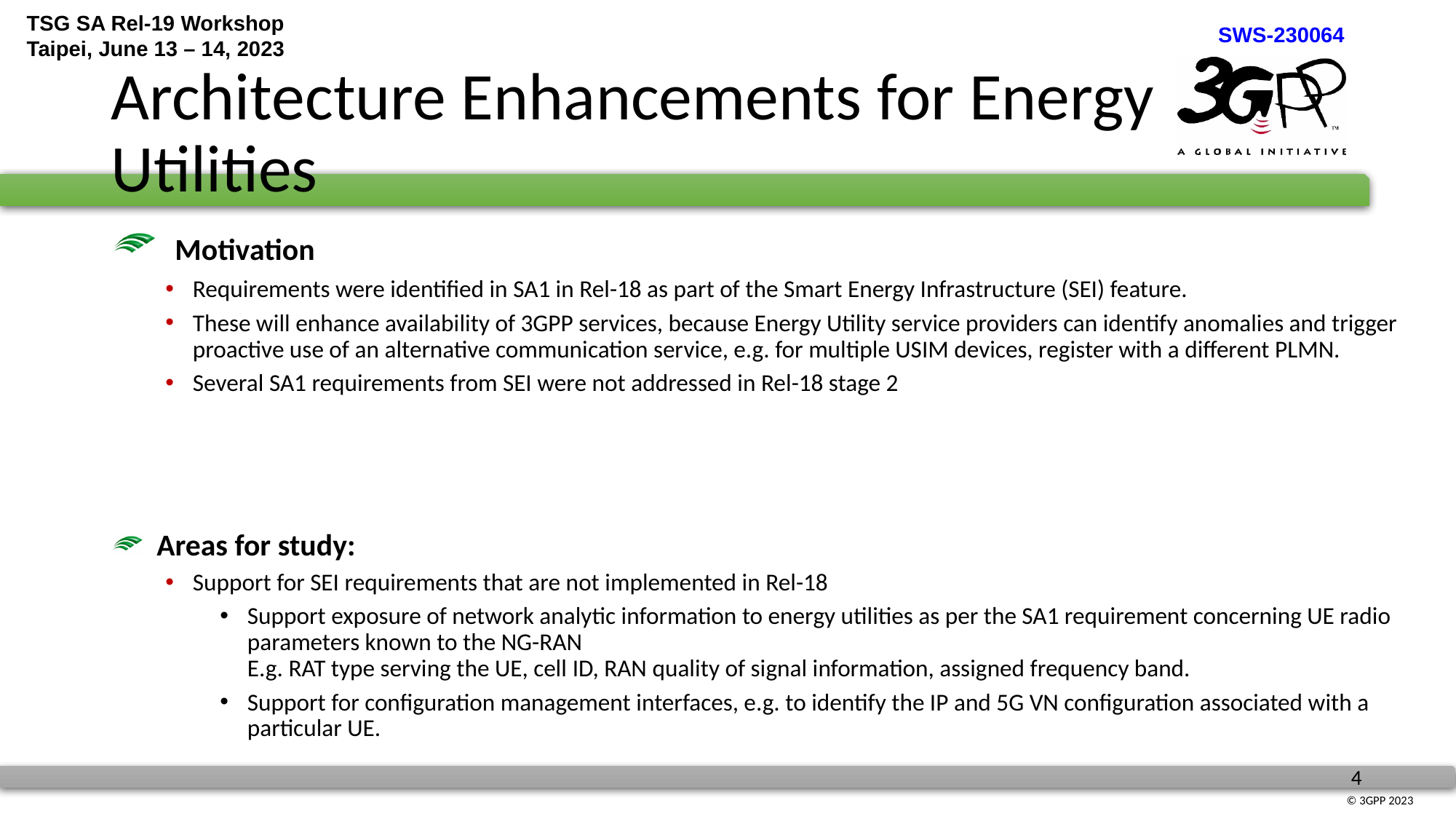

# Architecture Enhancements for Energy Utilities
  Motivation
Requirements were identified in SA1 in Rel-18 as part of the Smart Energy Infrastructure (SEI) feature.
These will enhance availability of 3GPP services, because Energy Utility service providers can identify anomalies and trigger proactive use of an alternative communication service, e.g. for multiple USIM devices, register with a different PLMN.
Several SA1 requirements from SEI were not addressed in Rel-18 stage 2

  Areas for study:
Support for SEI requirements that are not implemented in Rel-18
Support exposure of network analytic information to energy utilities as per the SA1 requirement concerning UE radio parameters known to the NG-RAN
E.g. RAT type serving the UE, cell ID, RAN quality of signal information, assigned frequency band.
Support for configuration management interfaces, e.g. to identify the IP and 5G VN configuration associated with a particular UE.